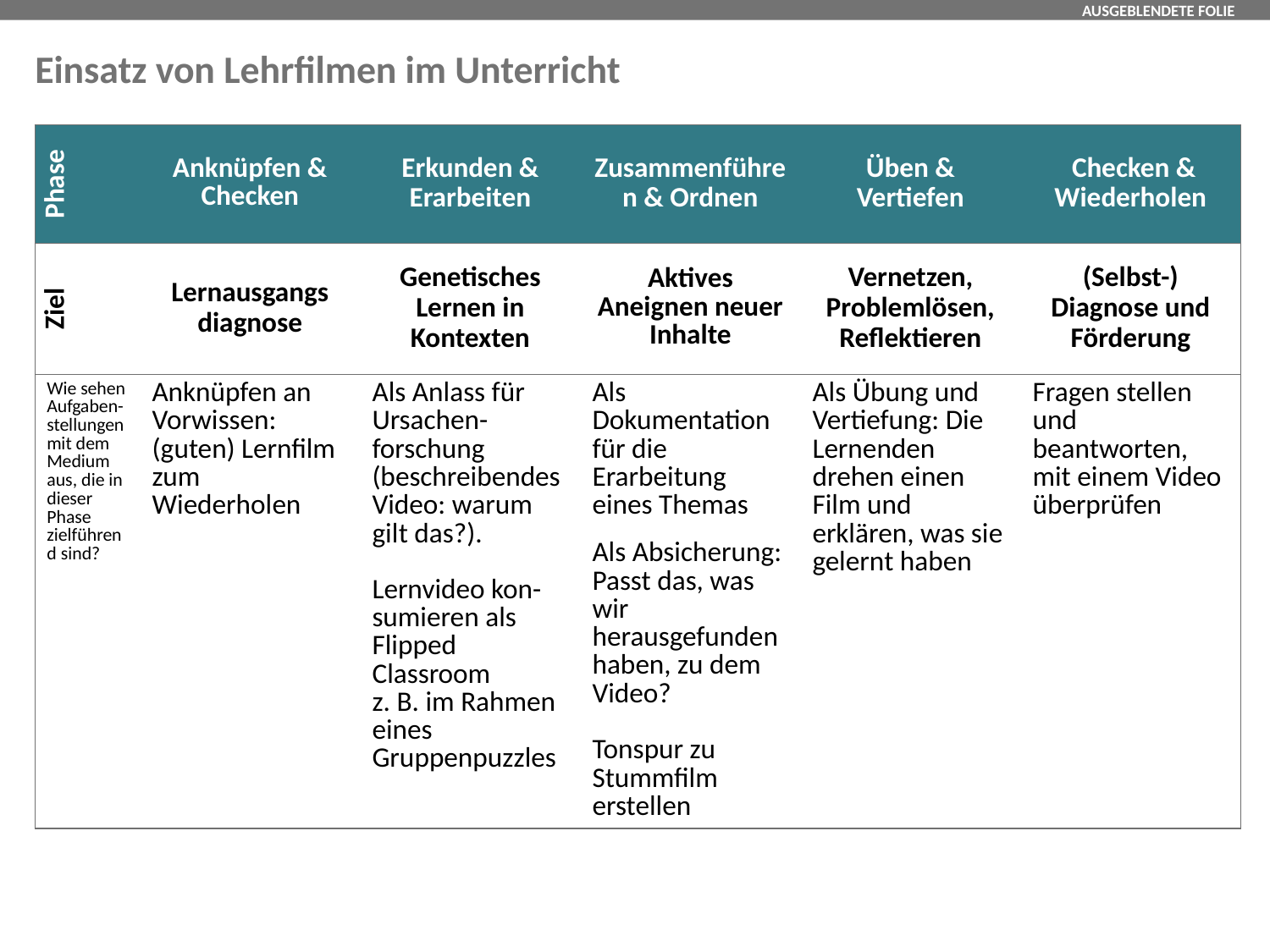

# Einsatz von Lehrfilmen im Unterricht
| Phase | Anknüpfen & Checken | Erkunden & Erarbeiten | Zusammenführen & Ordnen | Üben & Vertiefen | Checken & Wiederholen |
| --- | --- | --- | --- | --- | --- |
| Ziel | Lernausgangs­diagnose | Genetisches Lernen in Kontexten | Aktives Aneignen neuer Inhalte | Vernetzen, Problemlösen, Reflektieren | (Selbst-) Diagnose und Förderung |
| Wie sehen Aufgaben-stellungen mit dem Medium aus, die in dieser Phase zielführend sind? | Anknüpfen an Vorwissen: (guten) Lernfilm zum Wiederholen | Als Anlass für Ursachen-forschung (beschreibendes Video: warum gilt das?). Lernvideo kon-sumieren als Flipped Classroom z. B. im Rahmen eines Gruppenpuzzles | Als Dokumentation für die Erarbeitung eines Themas Als Absicherung: Passt das, was wir herausgefunden haben, zu dem Video? Tonspur zu Stummfilm erstellen | Als Übung und Vertiefung: Die Lernenden drehen einen Film und erklären, was sie gelernt haben | Fragen stellen und beantworten, mit einem Video überprüfen |